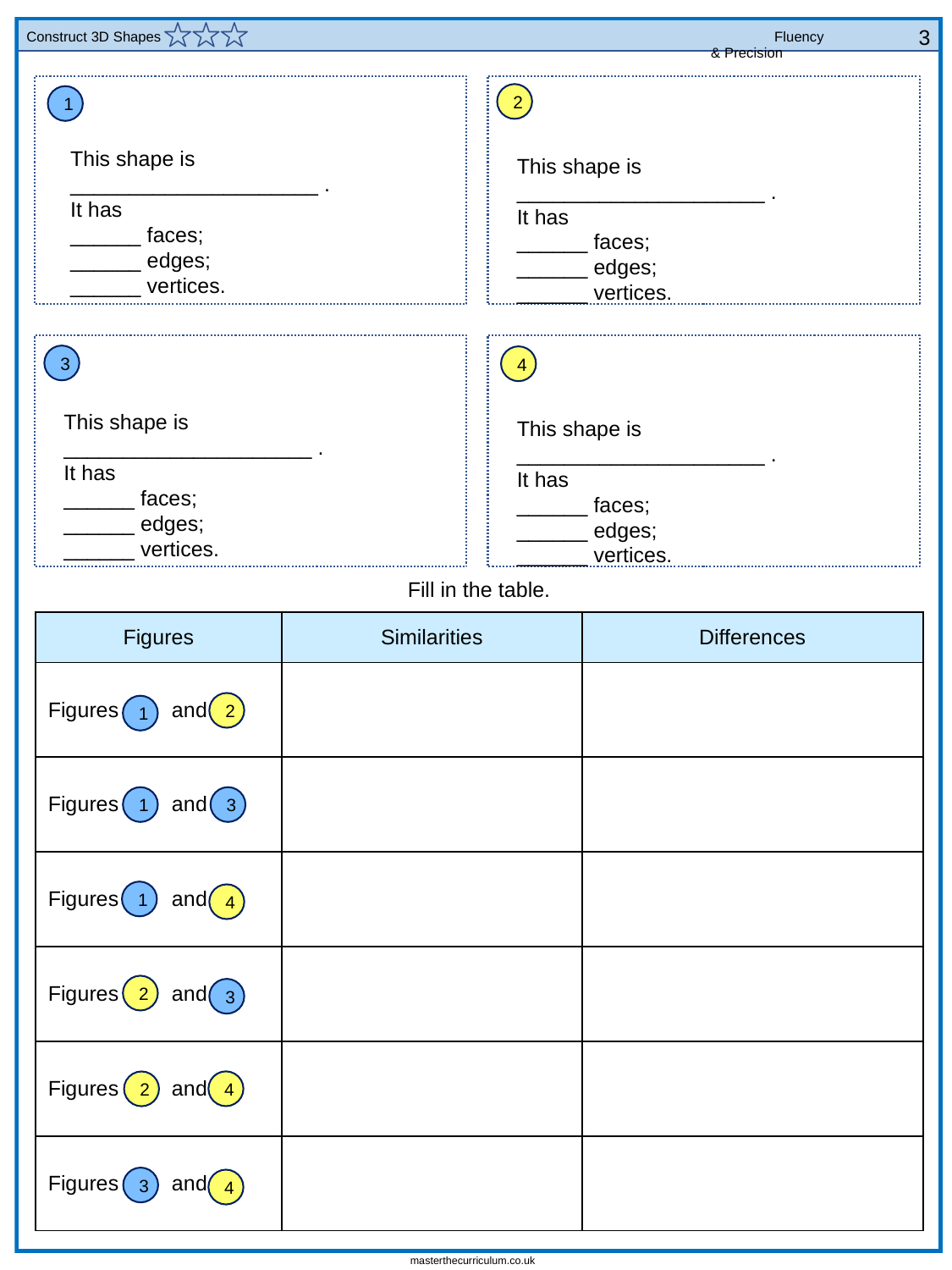

3
Construct 3D Shapes

2

1
This shape is _____________________ .
It has
______ faces;
______ edges;
______ vertices.

This shape is _____________________ .
It has
______ faces;
______ edges;
______ vertices.

3

4
This shape is _____________________ .
It has
______ faces;
______ edges;
______ vertices.

This shape is _____________________ .
It has
______ faces;
______ edges;
______ vertices.

Fill in the table.
| Figures | Similarities | Differences |
| --- | --- | --- |
| Figures and |  |  |
| Figures and |  |  |
| Figures and |  |  |
| Figures and |  |  |
| Figures and |  |  |
| Figures and |  |  |

2

1

1

3

1

4

2

3

4

2

3

4